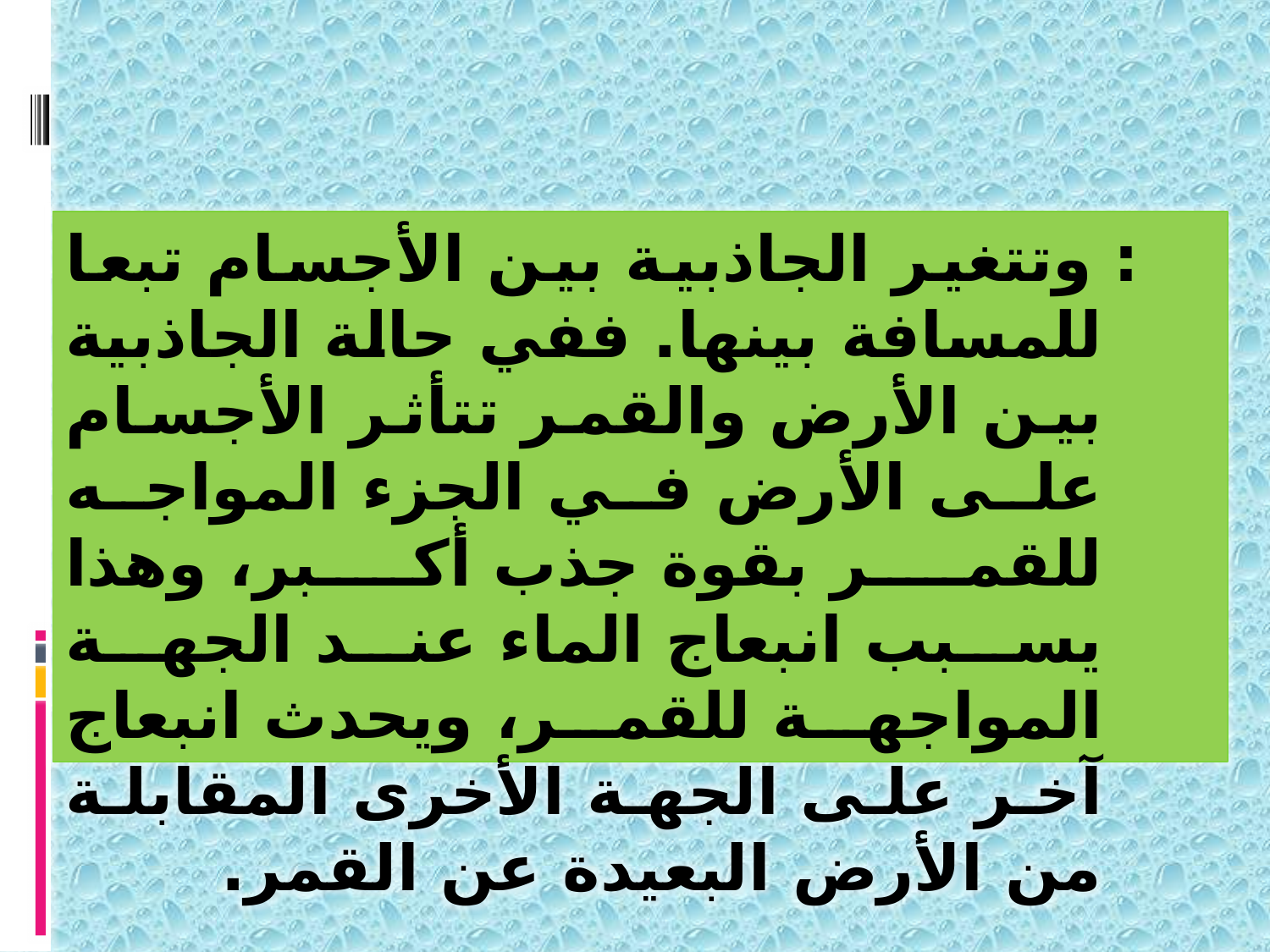

: وتتغير الجاذبية بين الأجسام تبعا للمسافة بينها. ففي حالة الجاذبية بين الأرض والقمر تتأثر الأجسام على الأرض في الجزء المواجه للقمر بقوة جذب أكبر، وهذا يسبب انبعاج الماء عند الجهة المواجهة للقمر، ويحدث انبعاج آخر على الجهة الأخرى المقابلة من الأرض البعيدة عن القمر.